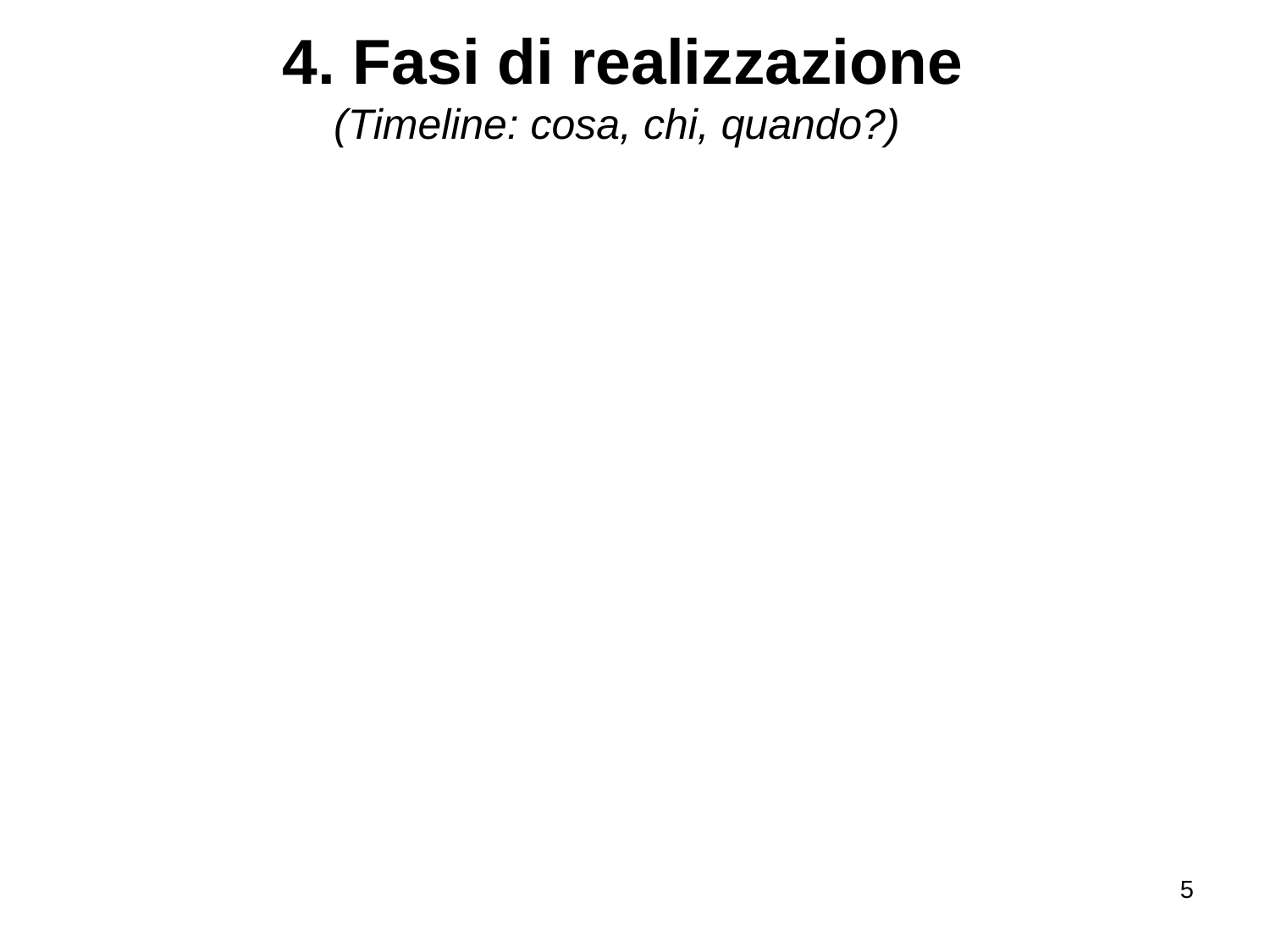

4. Fasi di realizzazione
(Timeline: cosa, chi, quando?)

5